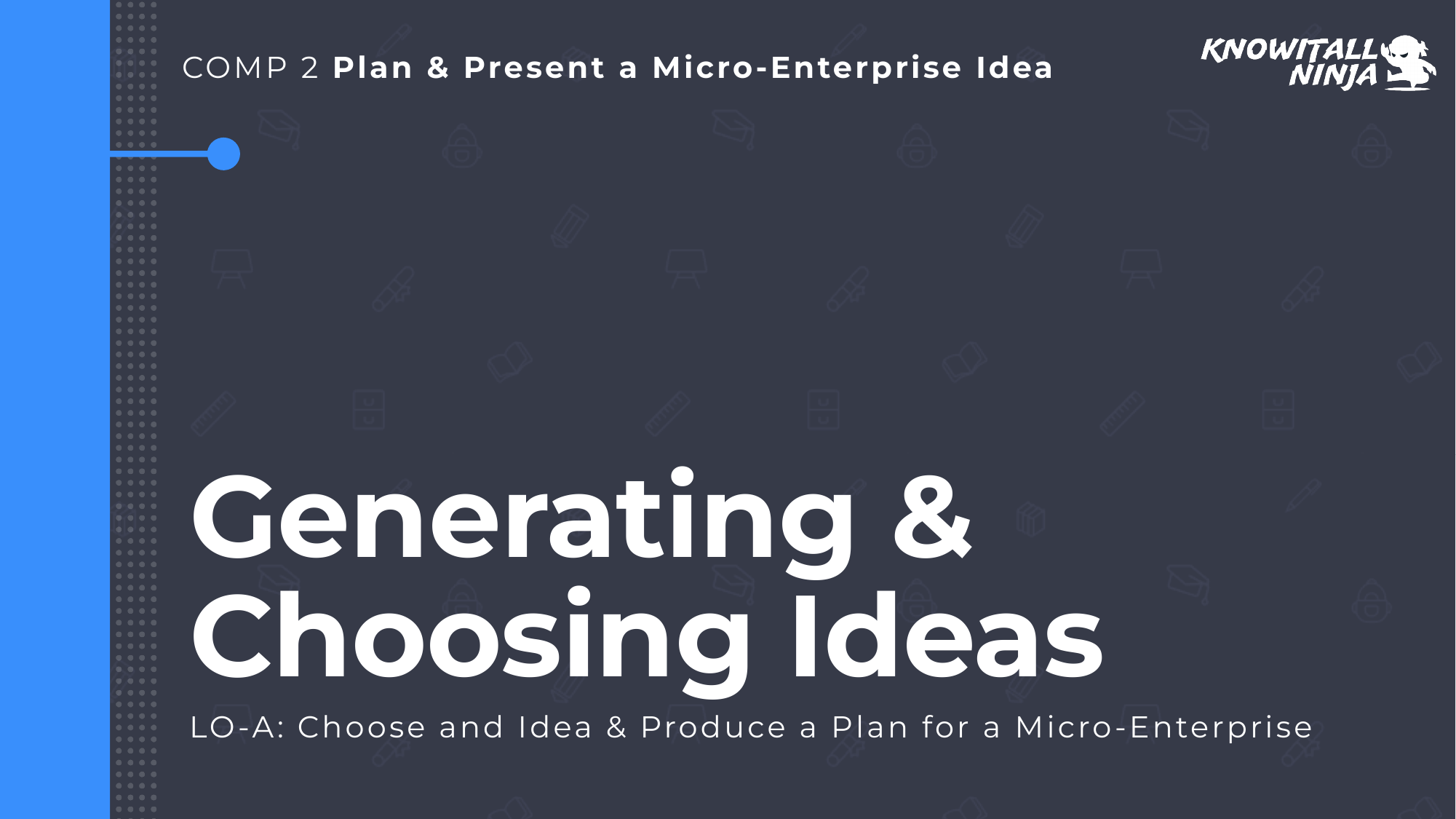

# Generating & Choosing Ideas
LO-A: Choose and Idea & Produce a Plan for a Micro-Enterprise